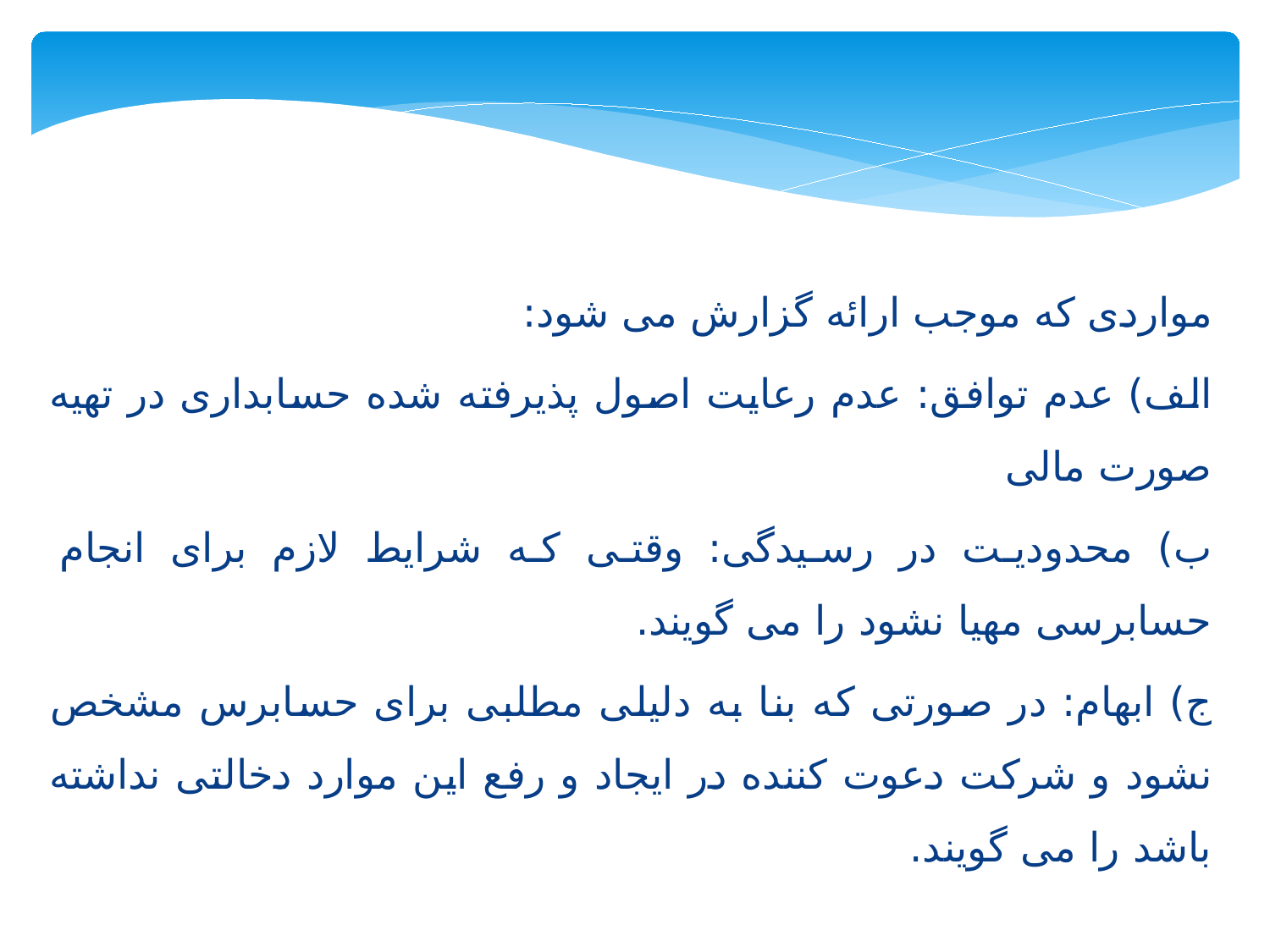

مواردی که موجب ارائه گزارش می شود:
الف) عدم توافق: عدم رعایت اصول پذیرفته شده حسابداری در تهیه صورت مالی
ب) محدودیت در رسیدگی: وقتی که شرایط لازم برای انجام حسابرسی مهیا نشود را می گویند.
ج) ابهام: در صورتی که بنا به دلیلی مطلبی برای حسابرس مشخص نشود و شرکت دعوت کننده در ایجاد و رفع این موارد دخالتی نداشته باشد را می گویند.